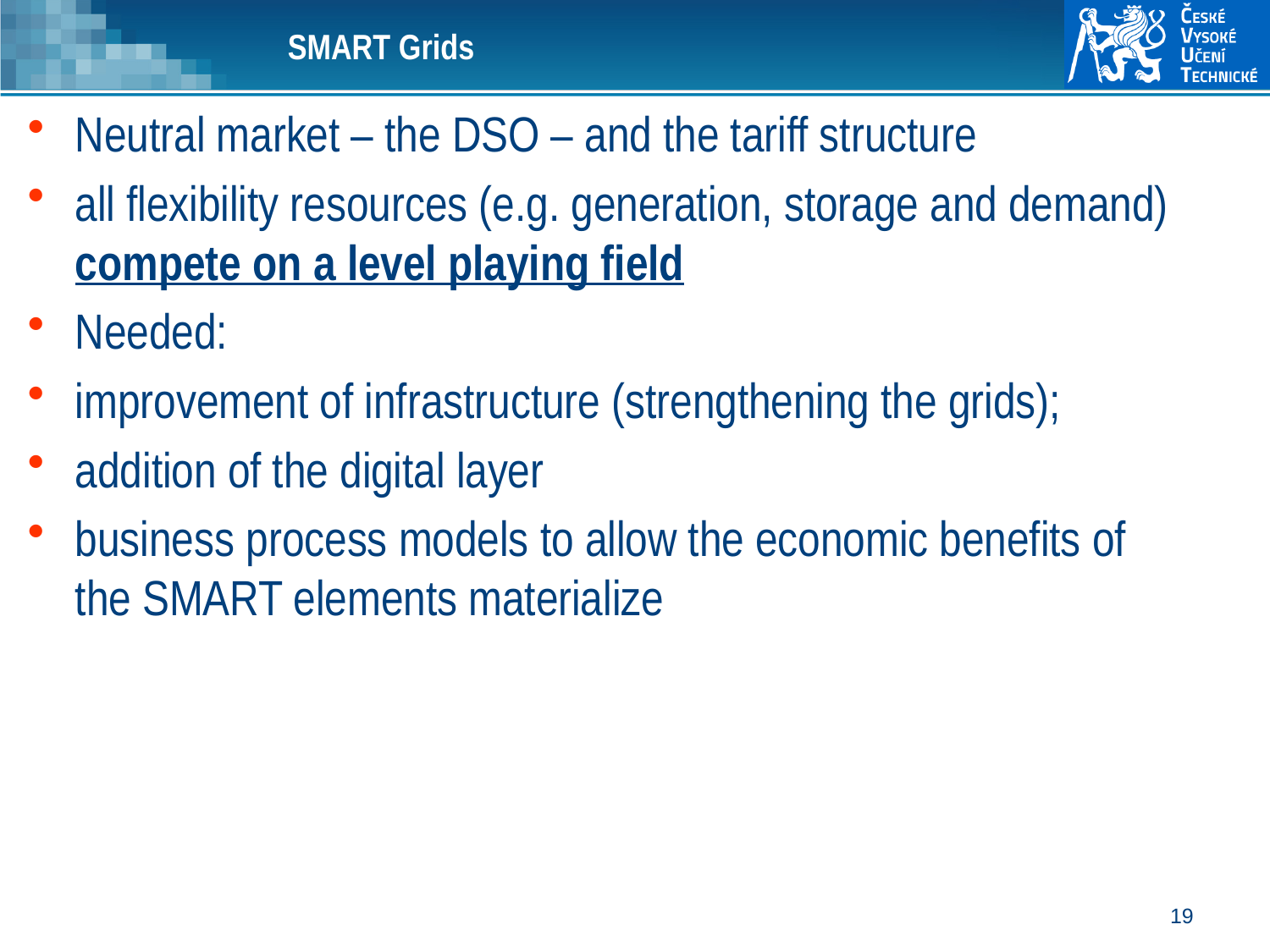

# SMART Grids
Neutral market – the DSO – and the tariff structure
all flexibility resources (e.g. generation, storage and demand) compete on a level playing field
Needed:
improvement of infrastructure (strengthening the grids);
addition of the digital layer
business process models to allow the economic benefits of the SMART elements materialize
19